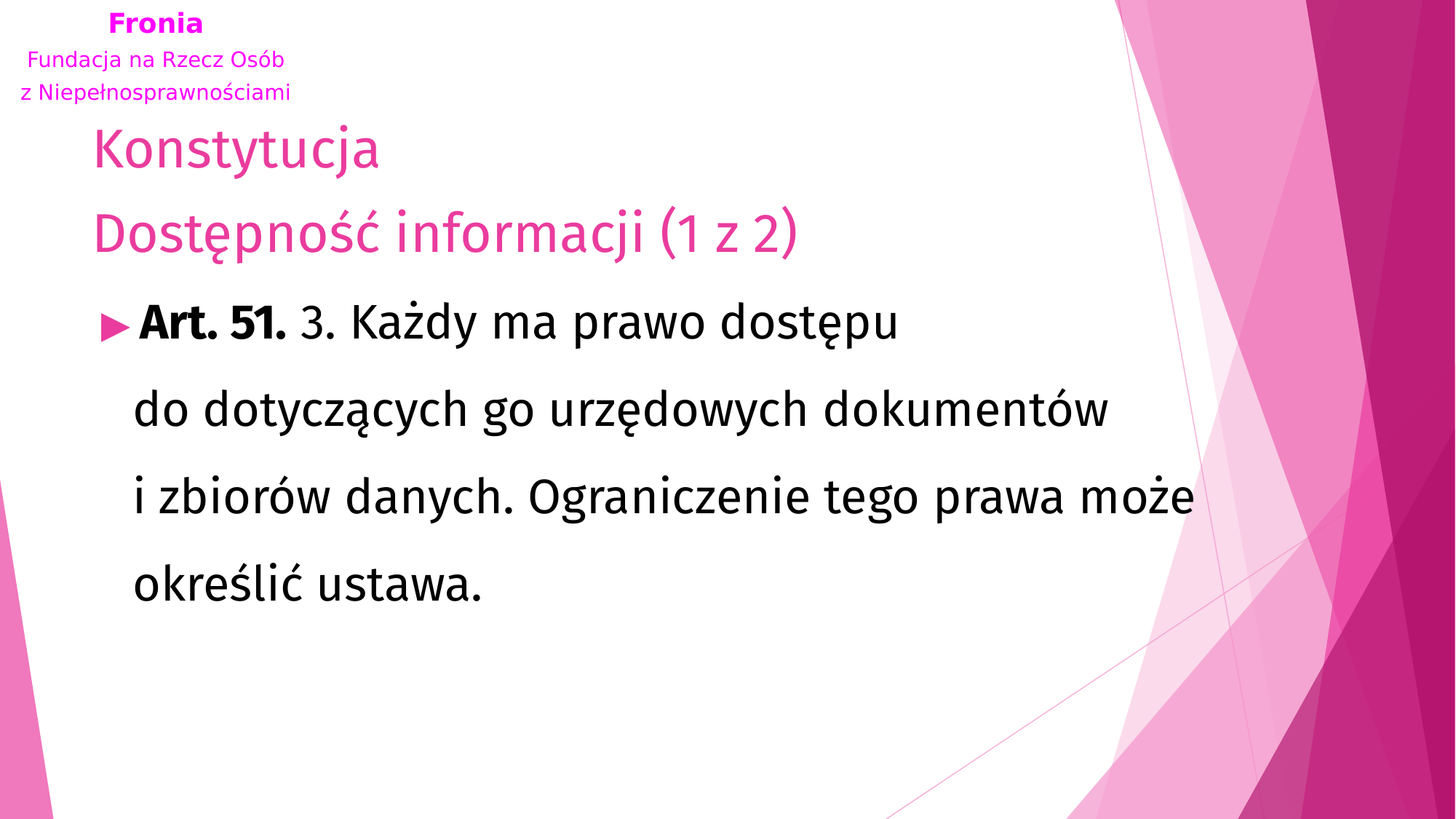

# Konstytucja Dostępność informacji (1 z 2)
Art. 51. 3. Każdy ma prawo dostępu do dotyczących go urzędowych dokumentów i zbiorów danych. Ograniczenie tego prawa może określić ustawa.